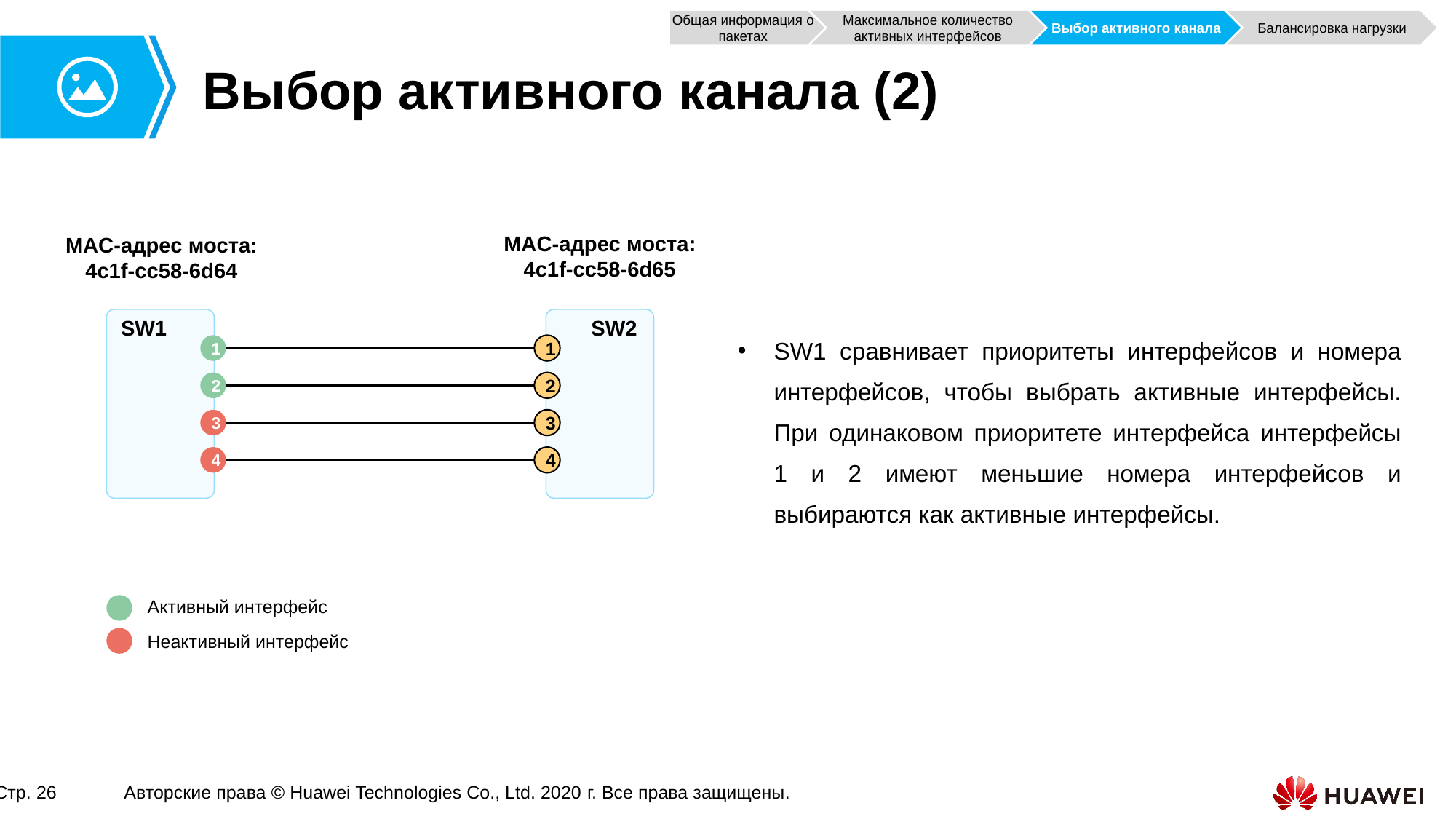

Общая информация о пакетах
Максимальное количество активных интерфейсов
Выбор активного канала
Балансировка нагрузки
# Выбор активного канала (2)
MAC-адрес моста:
4c1f-cc58-6d65
MAC-адрес моста:
4c1f-cc58-6d64
SW2
SW1

SW1 сравнивает приоритеты интерфейсов и номера интерфейсов, чтобы выбрать активные интерфейсы. При одинаковом приоритете интерфейса интерфейсы 1 и 2 имеют меньшие номера интерфейсов и выбираются как активные интерфейсы.

1
1
2
2
3
3
4
4
Активный интерфейс

Неактивный интерфейс